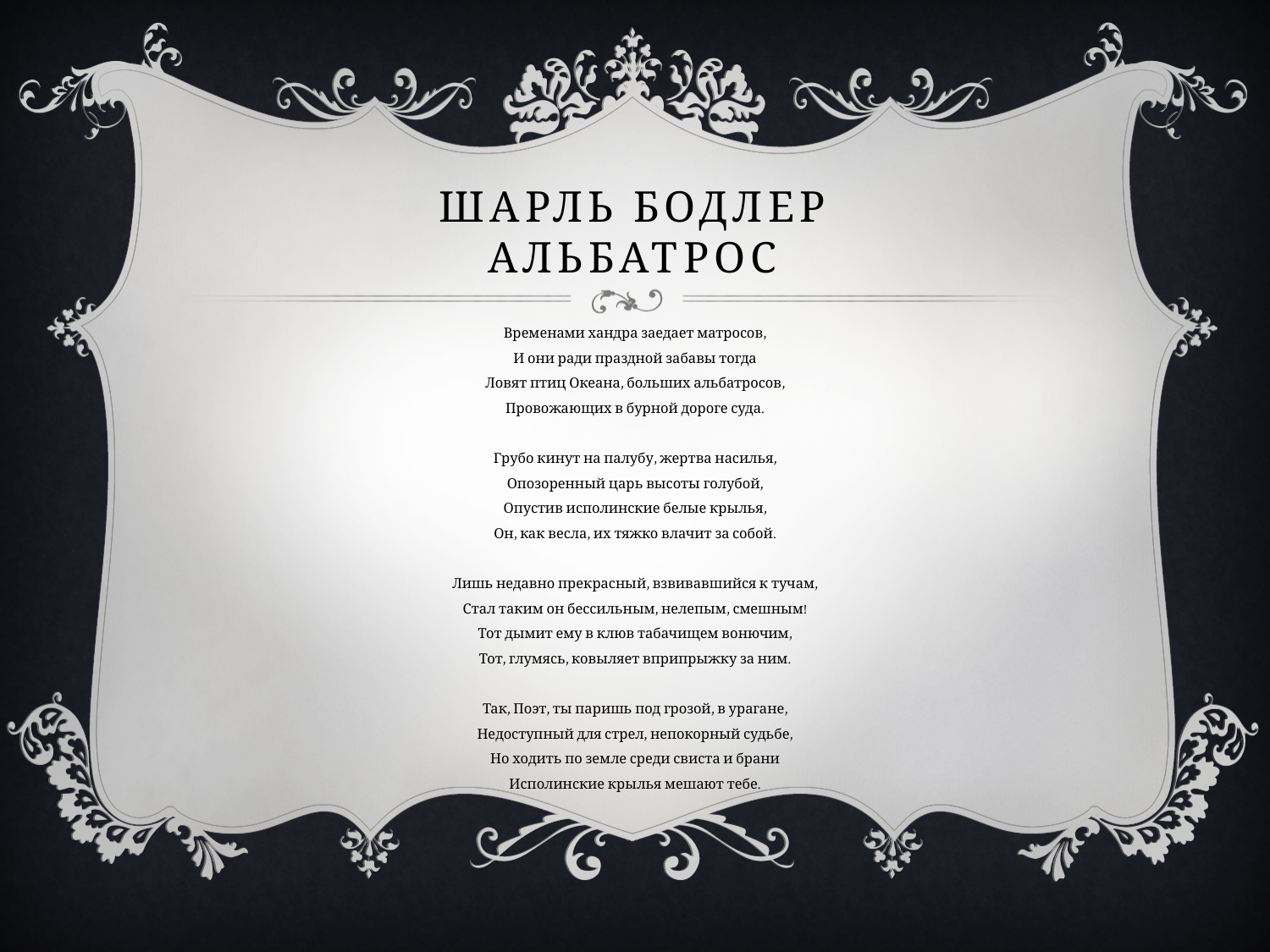

# Шарль Бодлер АЛЬБАТРОС
Временами хандра заедает матросов,
И они ради праздной забавы тогда
Ловят птиц Океана, больших альбатросов,
Провожающих в бурной дороге суда.
Грубо кинут на палубу, жертва насилья,
Опозоренный царь высоты голубой,
Опустив исполинские белые крылья,
Он, как весла, их тяжко влачит за собой.
Лишь недавно прекрасный, взвивавшийся к тучам,
Стал таким он бессильным, нелепым, смешным!
Тот дымит ему в клюв табачищем вонючим,
Тот, глумясь, ковыляет вприпрыжку за ним.
Так, Поэт, ты паришь под грозой, в урагане,
Недоступный для стрел, непокорный судьбе,
Но ходить по земле среди свиста и брани
Исполинские крылья мешают тебе.